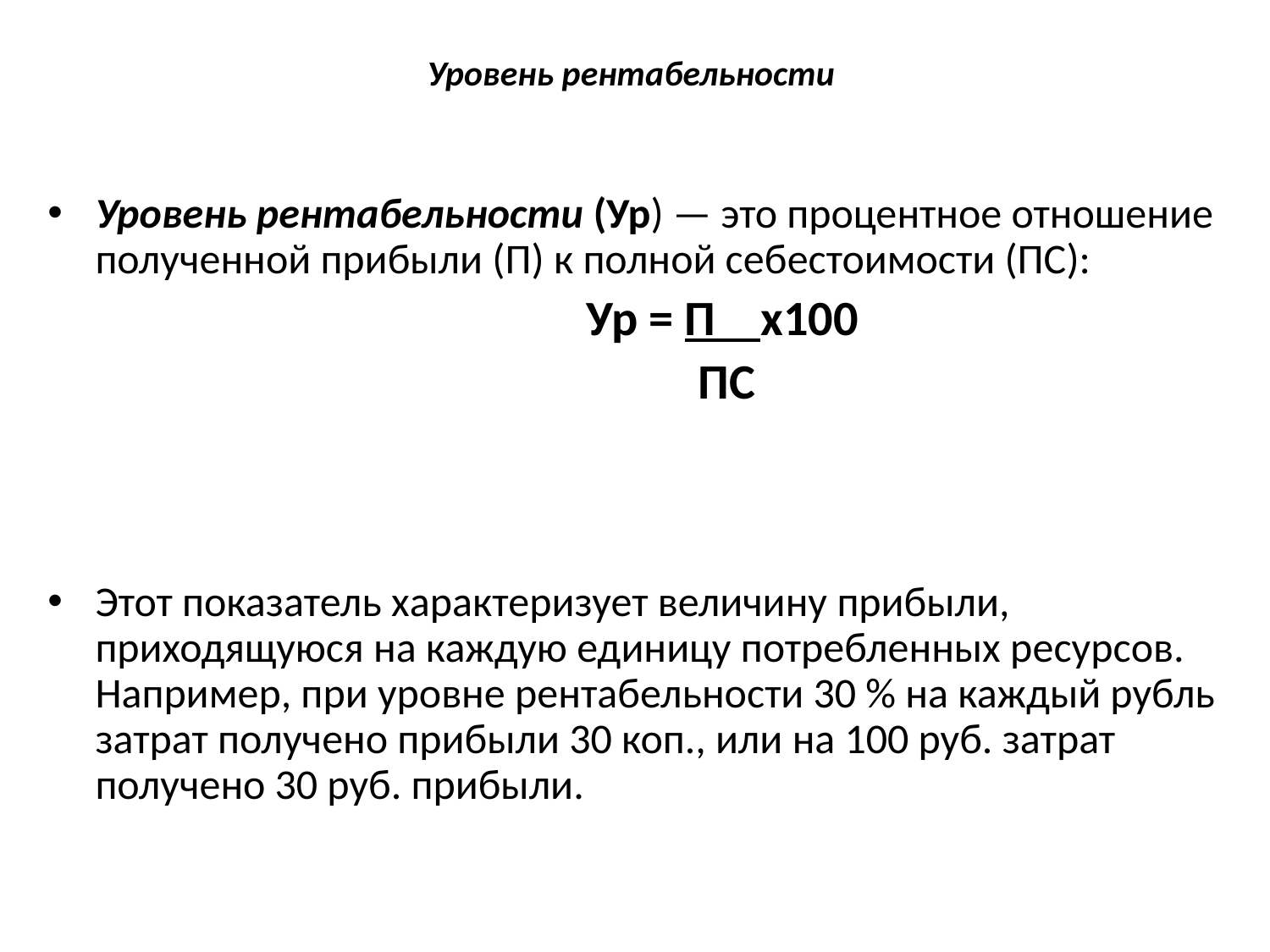

# Уровень рентабельности

Уровень рентабельности (Ур) — это процентное отношение полученной прибыли (П) к полной себестоимости (ПС):
                                                Ур = П    х100
                                                          ПС

Этот показатель характеризует величину прибыли, приходящуюся на каждую единицу потребленных ресурсов. Например, при уровне рентабельности 30 % на каждый рубль затрат получено прибыли 30 коп., или на 100 руб. затрат получено 30 руб. прибыли.